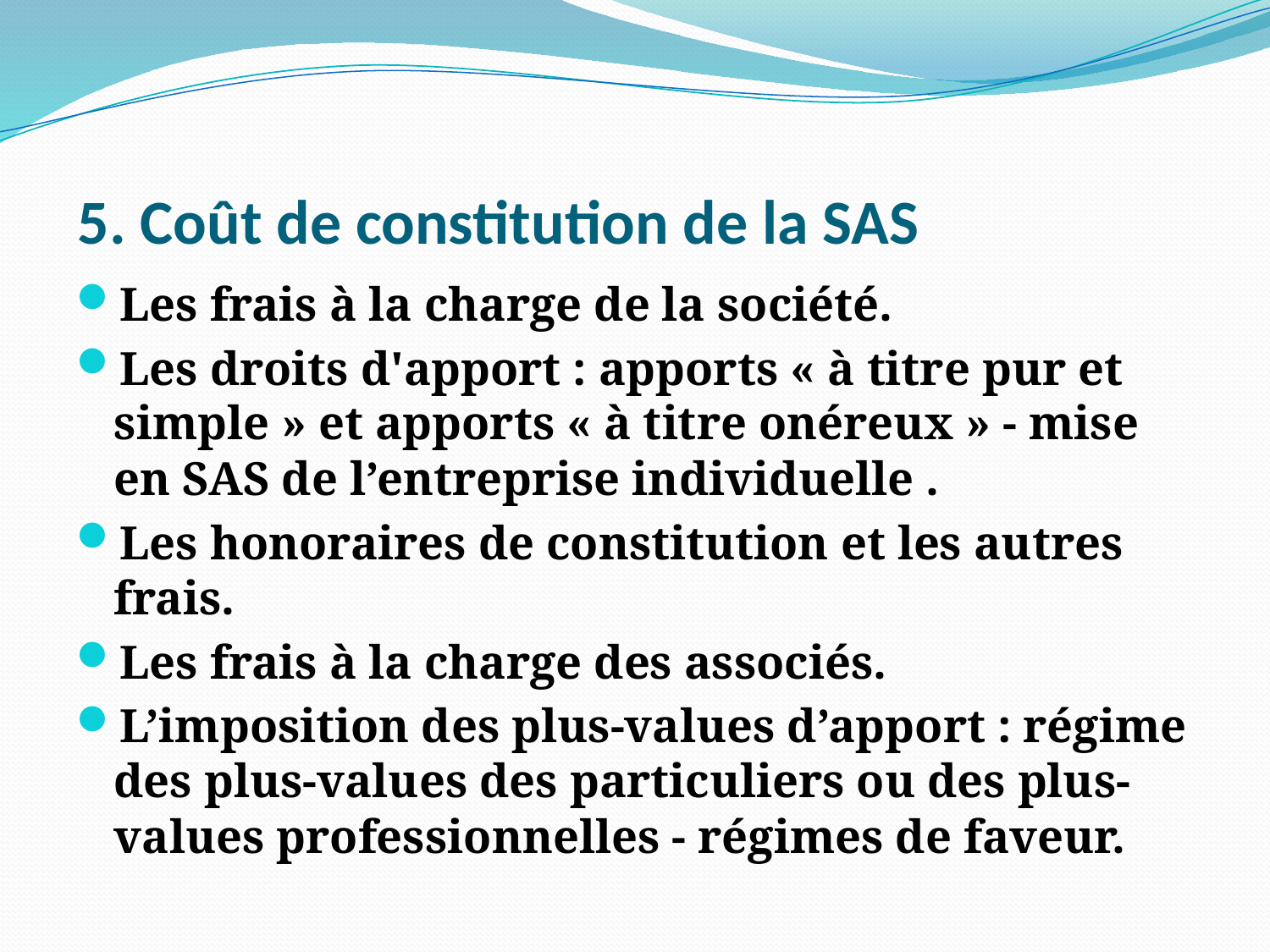

# 5. Coût de constitution de la SAS
Les frais à la charge de la société.
Les droits d'apport : apports « à titre pur et simple » et apports « à titre onéreux » - mise en SAS de l’entreprise individuelle .
Les honoraires de constitution et les autres frais.
Les frais à la charge des associés.
L’imposition des plus-values d’apport : régime des plus-values des particuliers ou des plus-values professionnelles - régimes de faveur.